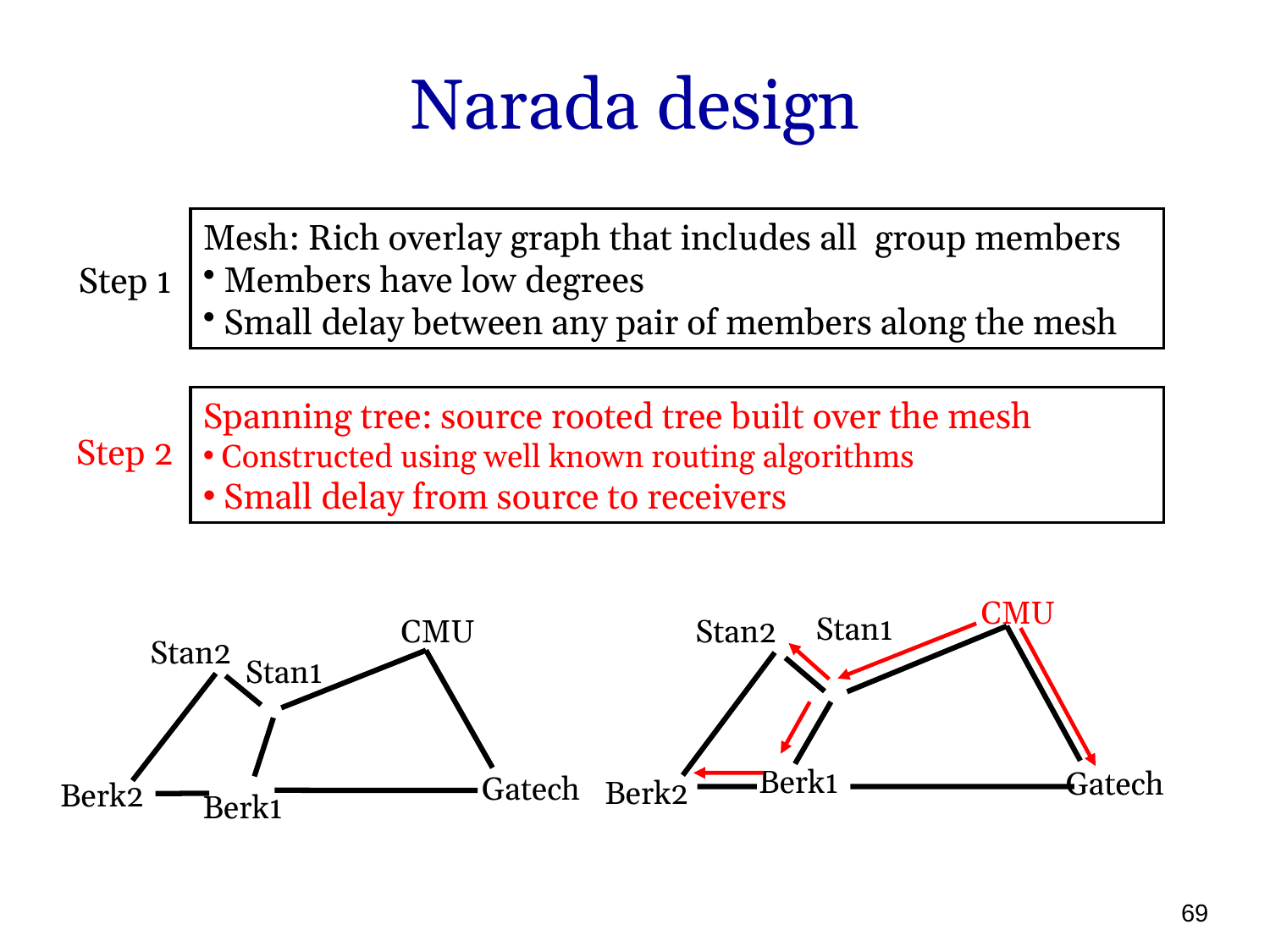

# Narada design

Mesh: Rich overlay graph that includes all  group members
 Members have low degrees
 Small delay between any pair of members along the mesh
Step 1
Spanning tree: source rooted tree built over the mesh
 Constructed using well known routing algorithms
 Small delay from source to receivers
Step 2

CMU

CMU
Stan2
Stan1

  Gatech
Berk1

Berk2
Stan1
Stan2

Berk1
  Gatech
Berk2

69